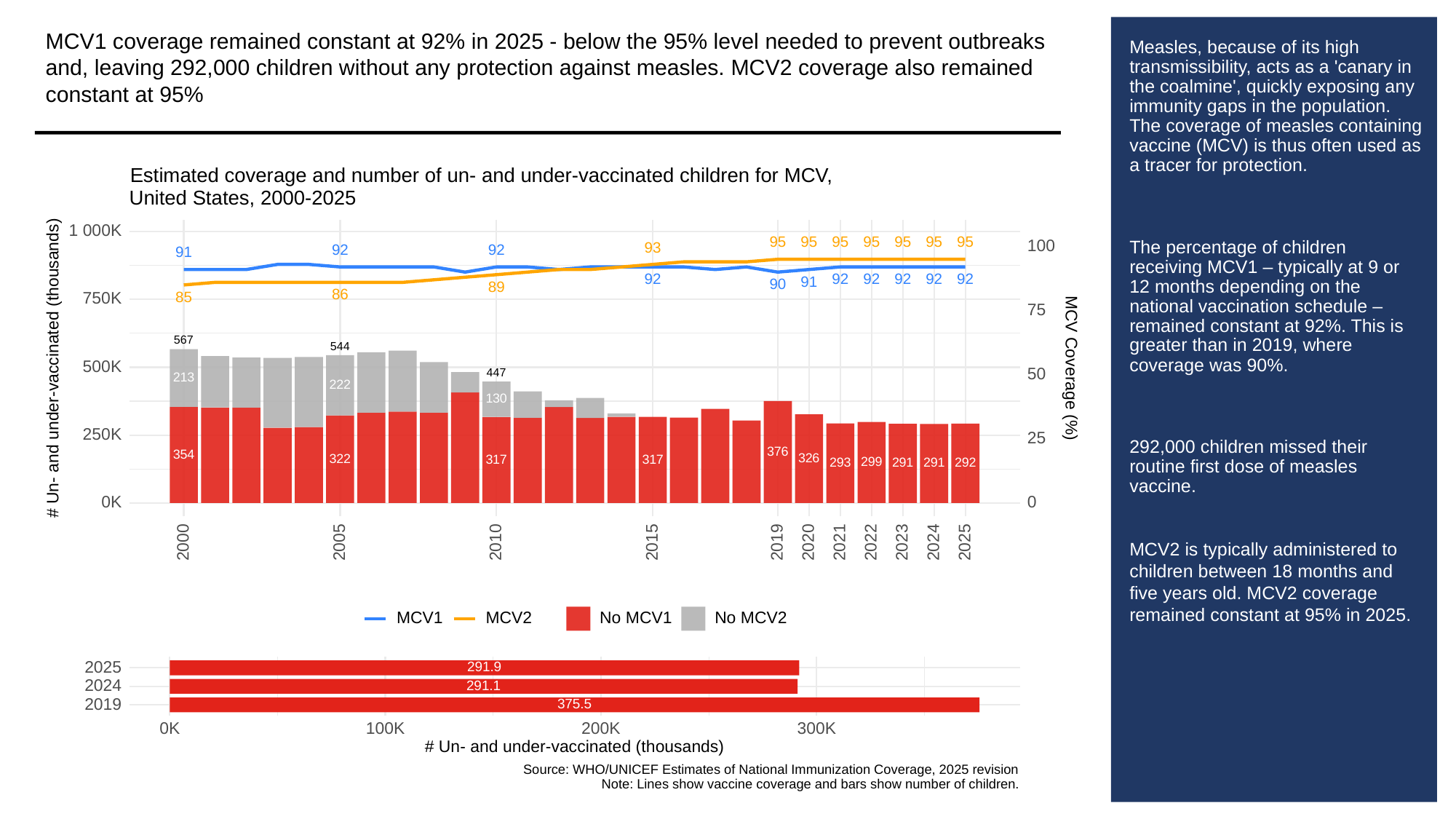

MCV1 coverage remained constant at 92% in 2025 - below the 95% level needed to prevent outbreaks and, leaving 292,000 children without any protection against measles. MCV2 coverage also remained constant at 95%
# Measles, because of its high transmissibility, acts as a 'canary in the coalmine', quickly exposing any immunity gaps in the population. The coverage of measles containing vaccine (MCV) is thus often used as a tracer for protection.

The percentage of children receiving MCV1 – typically at 9 or 12 months depending on the national vaccination schedule – remained constant at 92%. This is greater than in 2019, where coverage was 90%.

292,000 children missed their routine first dose of measles vaccine.

MCV2 is typically administered to children between 18 months and five years old. MCV2 coverage remained constant at 95% in 2025.

Estimated coverage and number of un- and under-vaccinated children for MCV,
United States, 2000-2025

1 000K

95
95
95
95
95
95
95
100
93
92
92
91

92
92
92
92
92
92
91
90
89
86
85
750K

75

567
544

# Un- and under-vaccinated (thousands)
MCV Coverage (%)
500K

50
447

213
222

130

250K
25

376
354
326
322
317
317
299
293
292
291
291

0K
0

2023
2000
2005
2010
2015
2019
2020
2021
2022
2024
2025

MCV1
MCV2
No MCV1
No MCV2

2025
291.9

2024
291.1

2019
375.5

300K
0K
100K
200K
# Un- and under-vaccinated (thousands)
Source: WHO/UNICEF Estimates of National Immunization Coverage, 2025 revision
Note: Lines show vaccine coverage and bars show number of children.